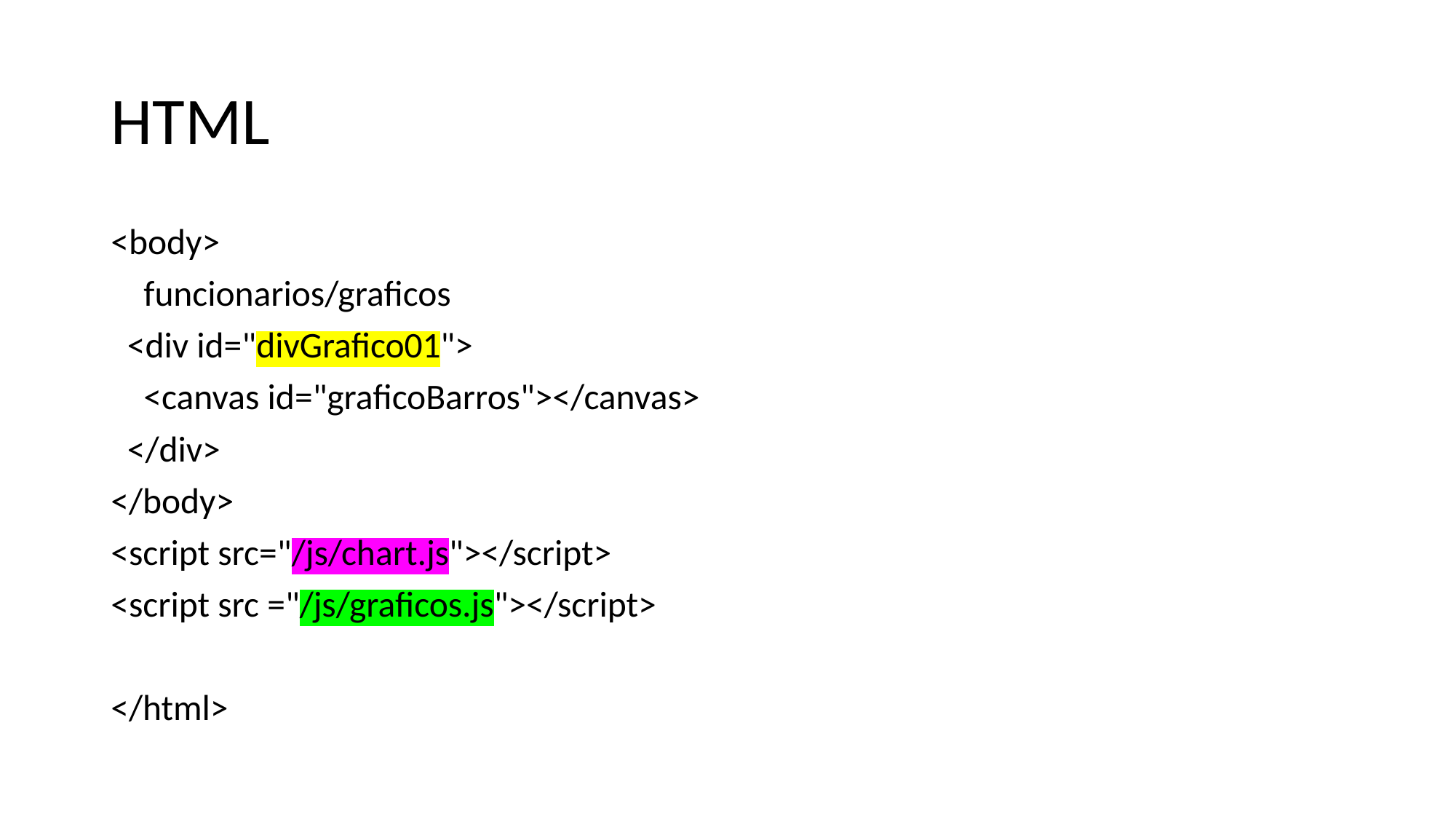

# HTML
<body>
    funcionarios/graficos
  <div id="divGrafico01">
    <canvas id="graficoBarros"></canvas>
  </div>
</body>
<script src="/js/chart.js"></script>
<script src ="/js/graficos.js"></script>

</html>